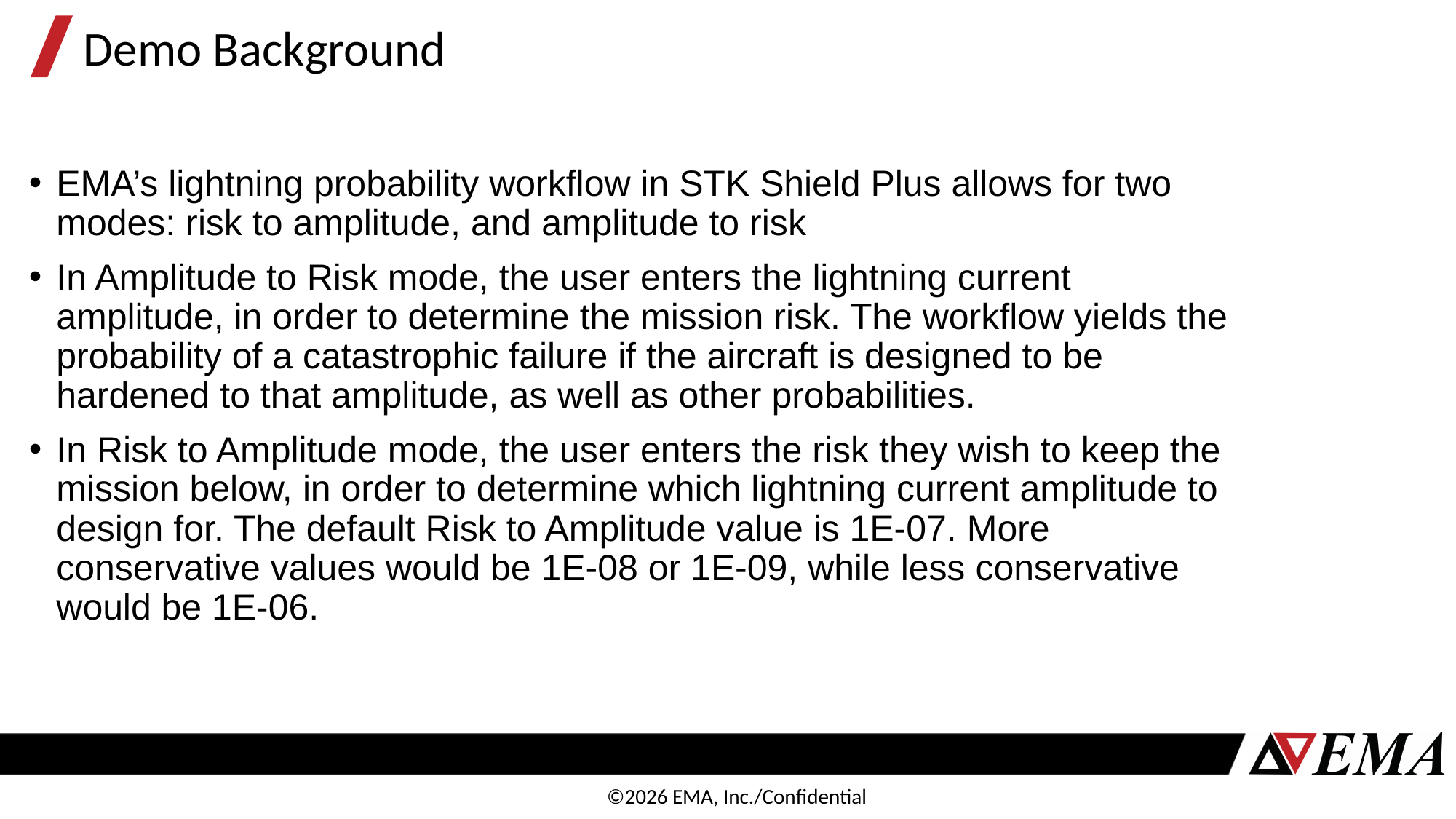

# Demo Background
EMA’s lightning probability workflow in STK Shield Plus allows for two modes: risk to amplitude, and amplitude to risk
In Amplitude to Risk mode, the user enters the lightning current amplitude, in order to determine the mission risk. The workflow yields the probability of a catastrophic failure if the aircraft is designed to be hardened to that amplitude, as well as other probabilities.
In Risk to Amplitude mode, the user enters the risk they wish to keep the mission below, in order to determine which lightning current amplitude to design for. The default Risk to Amplitude value is 1E-07. More conservative values would be 1E-08 or 1E-09, while less conservative would be 1E-06.